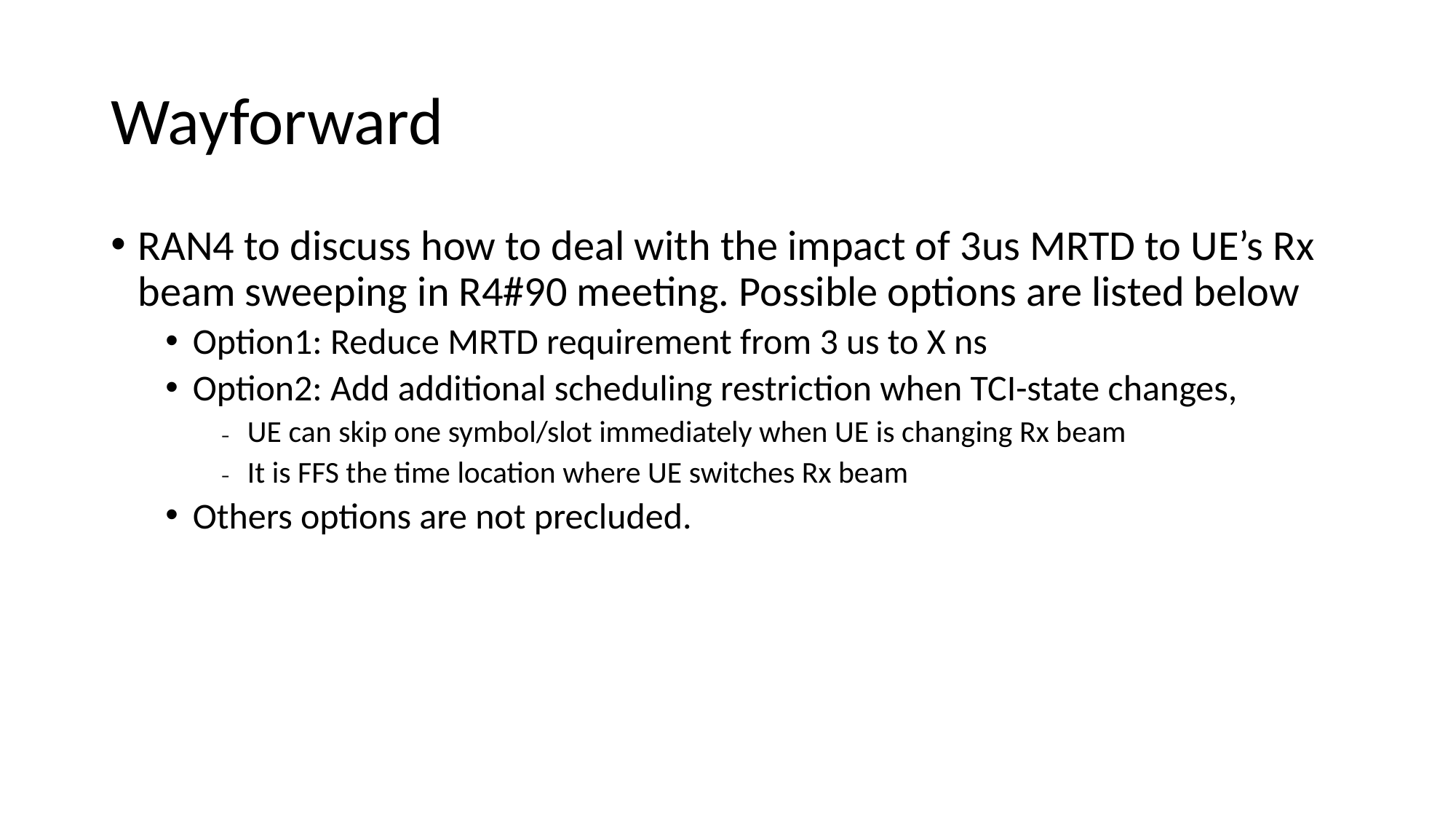

# Wayforward
RAN4 to discuss how to deal with the impact of 3us MRTD to UE’s Rx beam sweeping in R4#90 meeting. Possible options are listed below
Option1: Reduce MRTD requirement from 3 us to X ns
Option2: Add additional scheduling restriction when TCI-state changes,
UE can skip one symbol/slot immediately when UE is changing Rx beam
It is FFS the time location where UE switches Rx beam
Others options are not precluded.